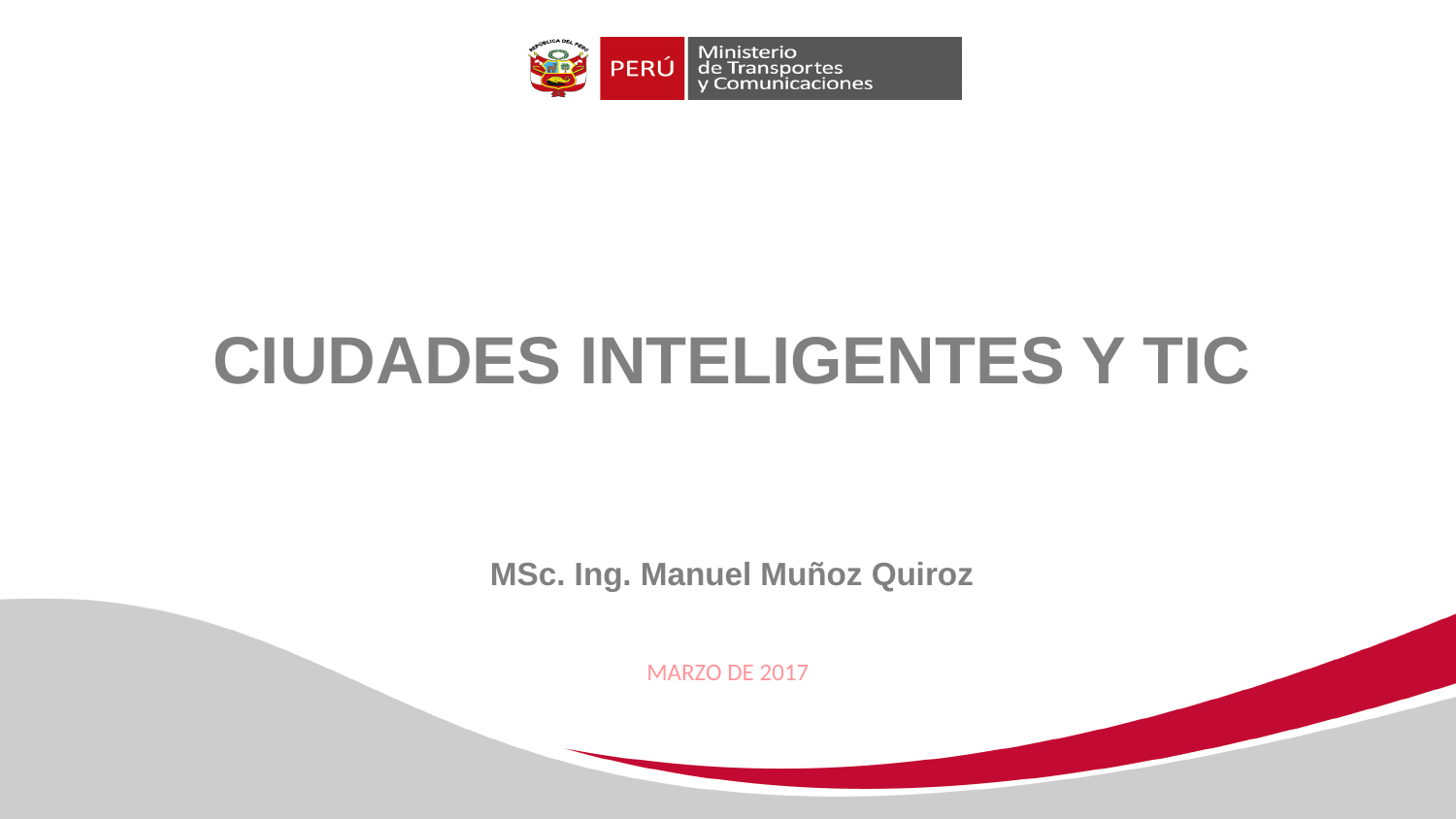

CIUDADES INTELIGENTES Y TIC
MSc. Ing. Manuel Muñoz Quiroz
MARZO DE 2017